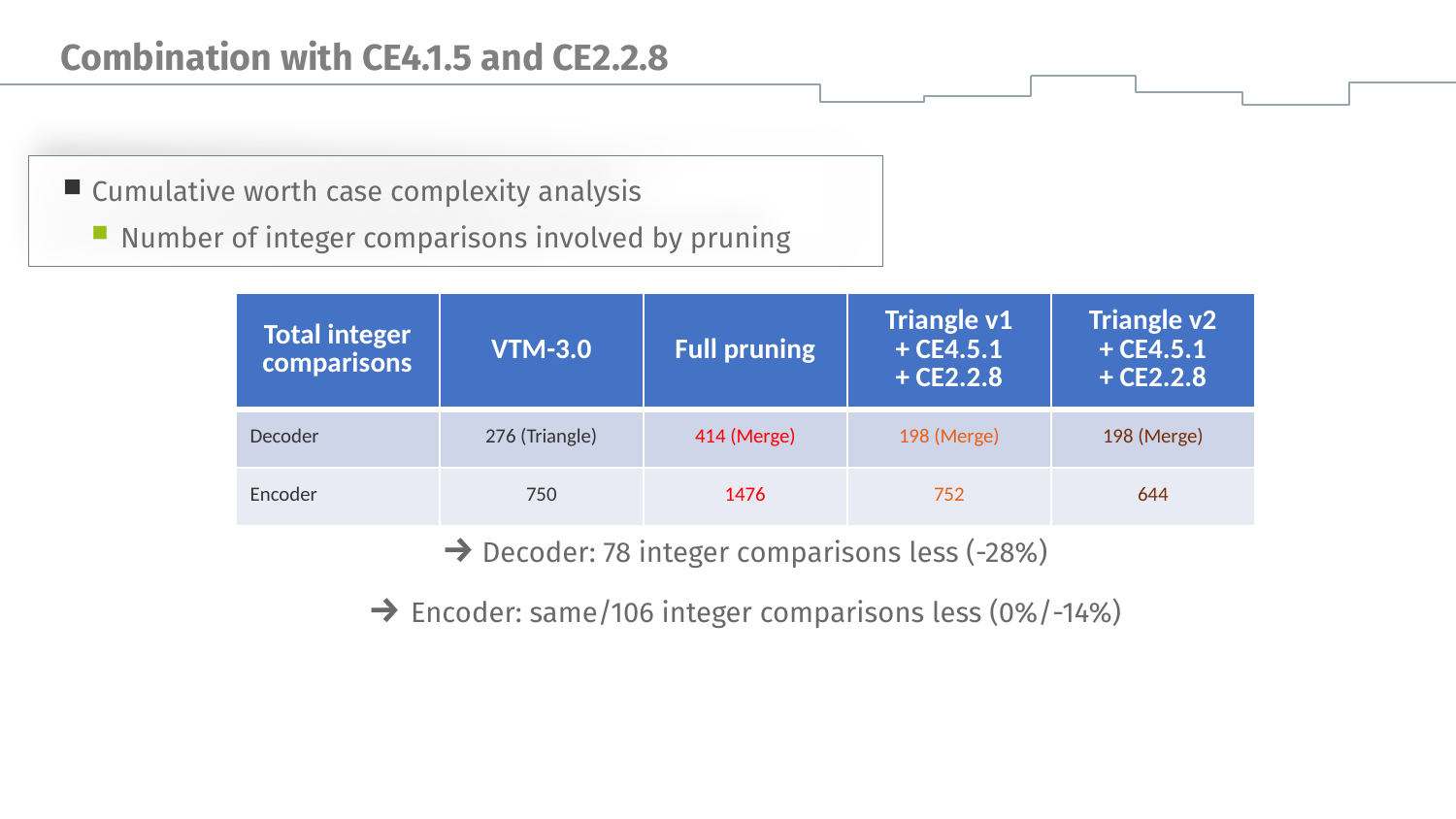

# Combination with CE4.1.5 and CE2.2.8
Cumulative worth case complexity analysis
Number of integer comparisons involved by pruning
| Total integer comparisons | VTM-3.0 | Full pruning | Triangle v1 + CE4.5.1 + CE2.2.8 | Triangle v2 + CE4.5.1 + CE2.2.8 |
| --- | --- | --- | --- | --- |
| Decoder | 276 (Triangle) | 414 (Merge) | 198 (Merge) | 198 (Merge) |
| Encoder | 750 | 1476 | 752 | 644 |
→ Decoder: 78 integer comparisons less (-28%)
→ Encoder: same/106 integer comparisons less (0%/-14%)